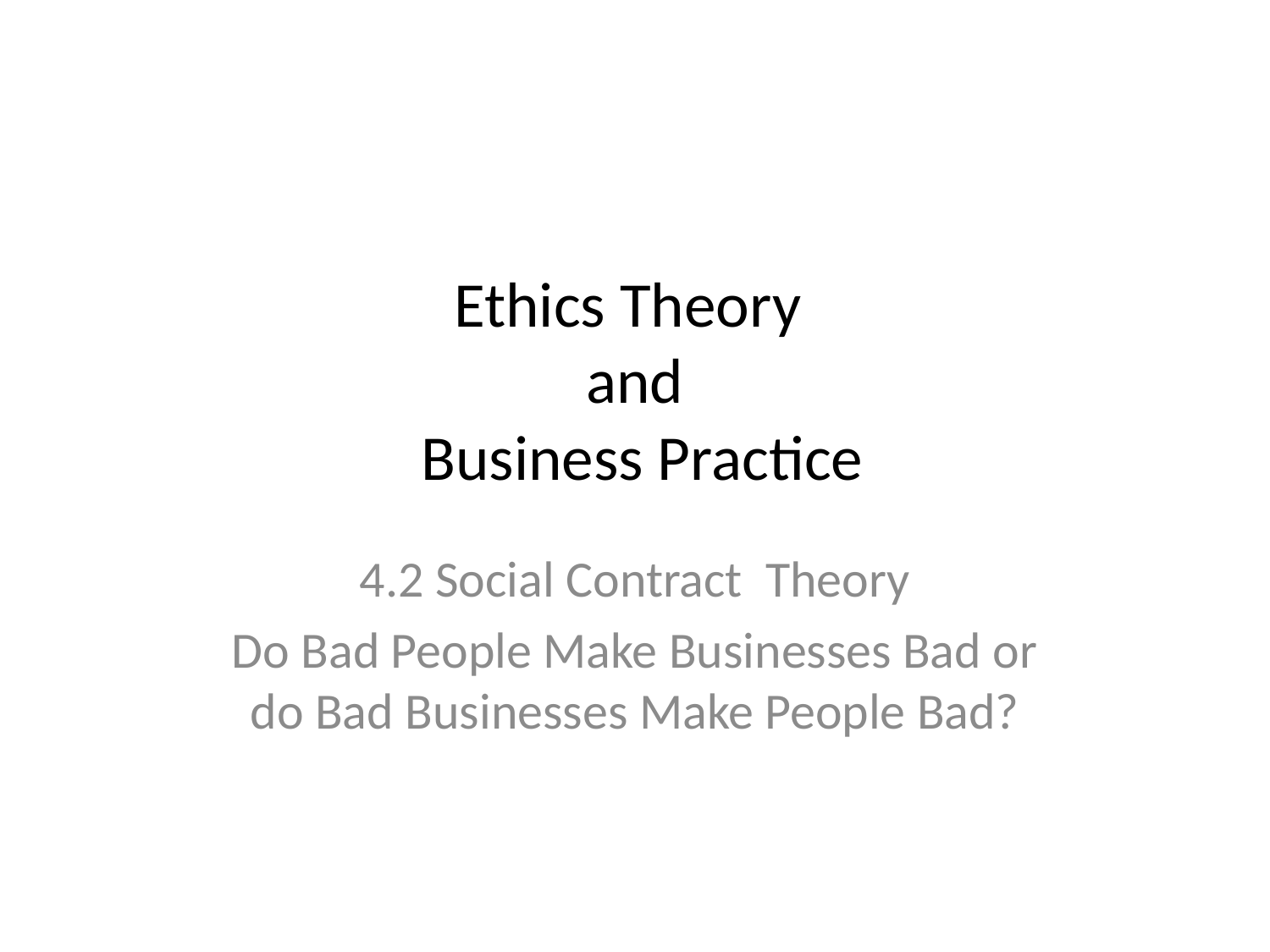

# Ethics Theory and Business Practice
4.2 Social Contract  Theory
Do Bad People Make Businesses Bad or do Bad Businesses Make People Bad?